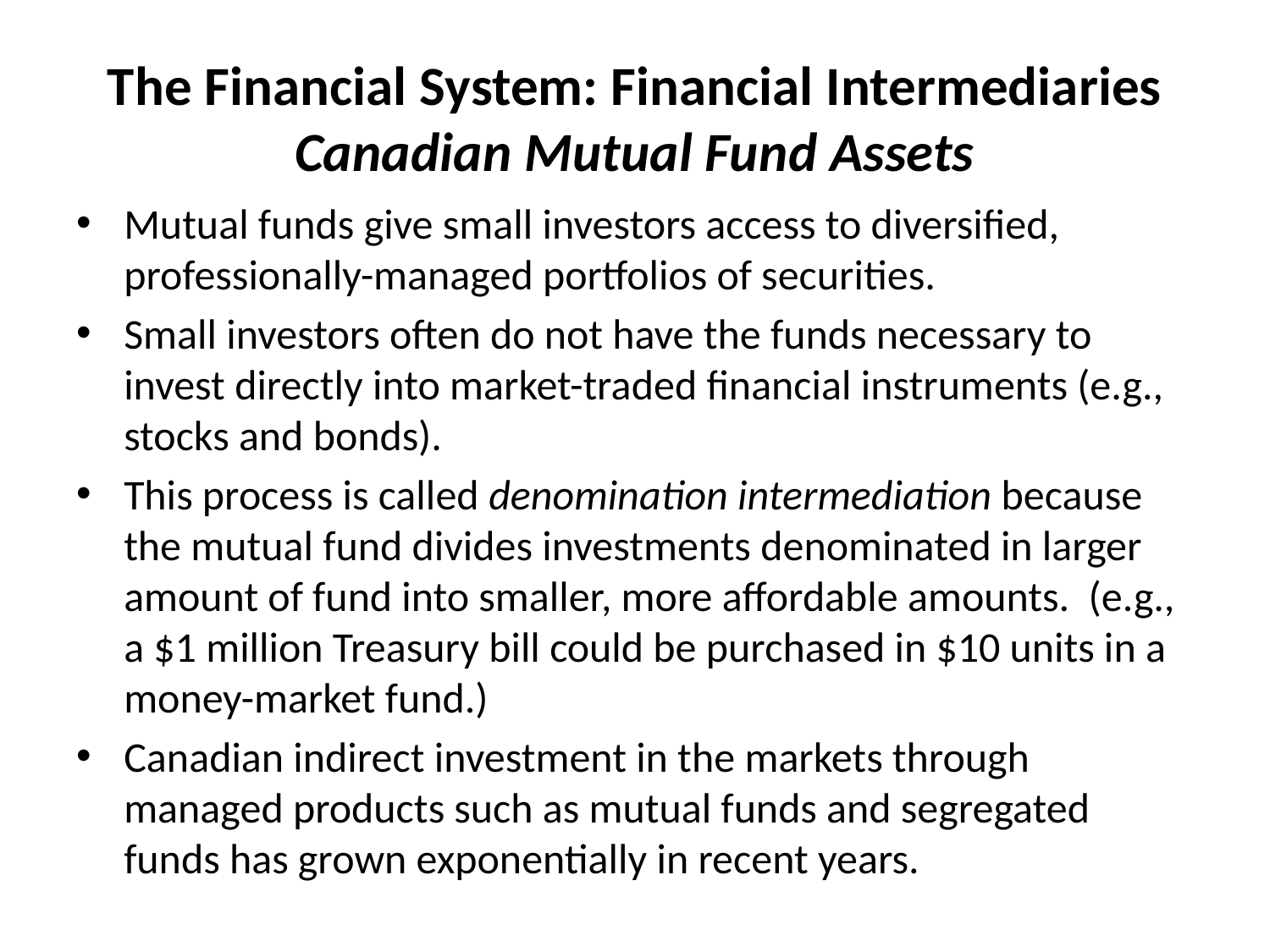

# The Financial System: Financial Intermediaries Canadian Mutual Fund Assets
Mutual funds give small investors access to diversified, professionally-managed portfolios of securities.
Small investors often do not have the funds necessary to invest directly into market-traded financial instruments (e.g., stocks and bonds).
This process is called denomination intermediation because the mutual fund divides investments denominated in larger amount of fund into smaller, more affordable amounts.  (e.g., a $1 million Treasury bill could be purchased in $10 units in a money-market fund.)
Canadian indirect investment in the markets through managed products such as mutual funds and segregated funds has grown exponentially in recent years.
Booth/Cleary Introduction to Corporate Finance, Second Edition
18